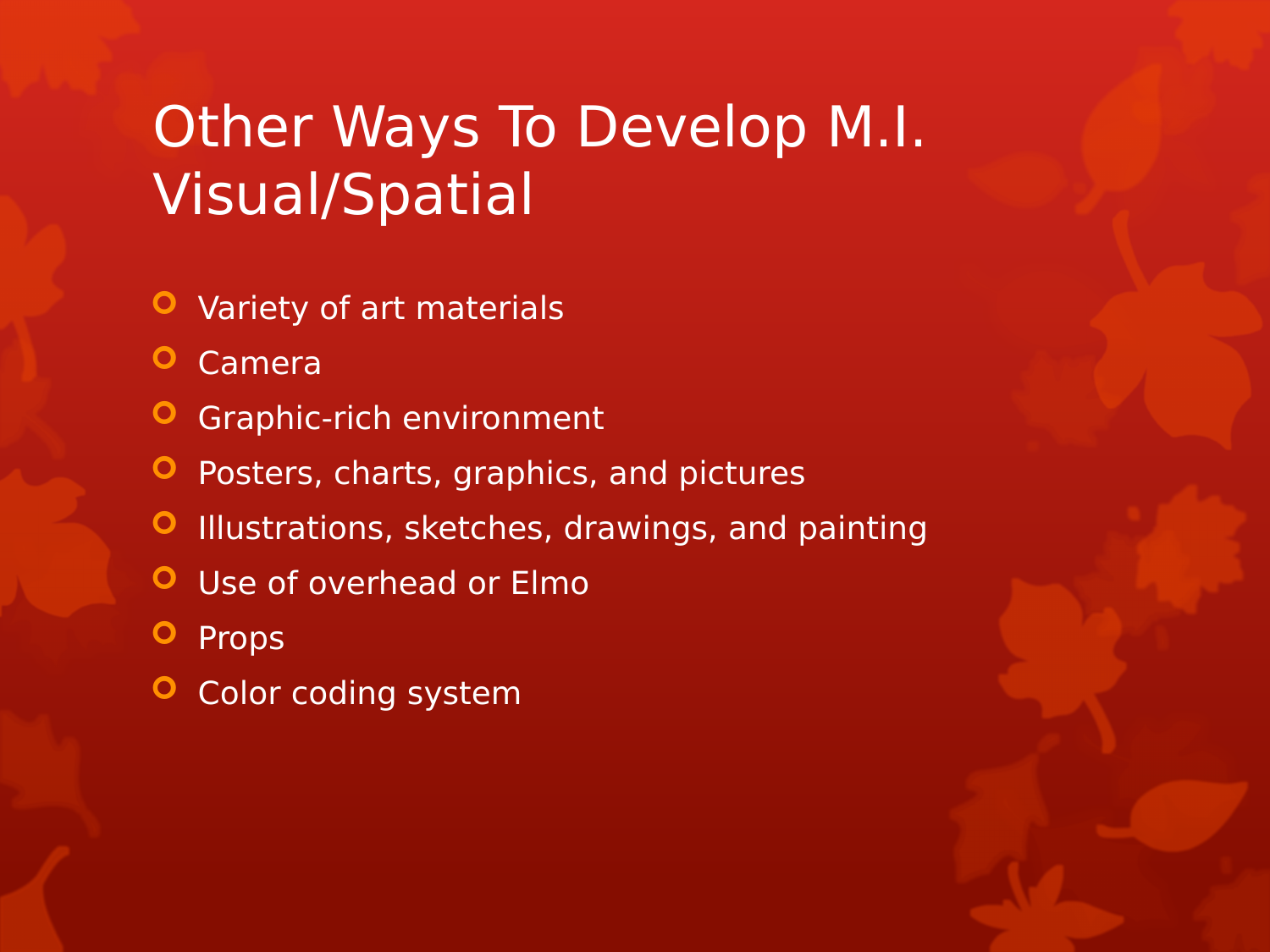

# Other Ways To Develop M.I. Visual/Spatial
Variety of art materials
Camera
Graphic-rich environment
Posters, charts, graphics, and pictures
Illustrations, sketches, drawings, and painting
Use of overhead or Elmo
Props
Color coding system